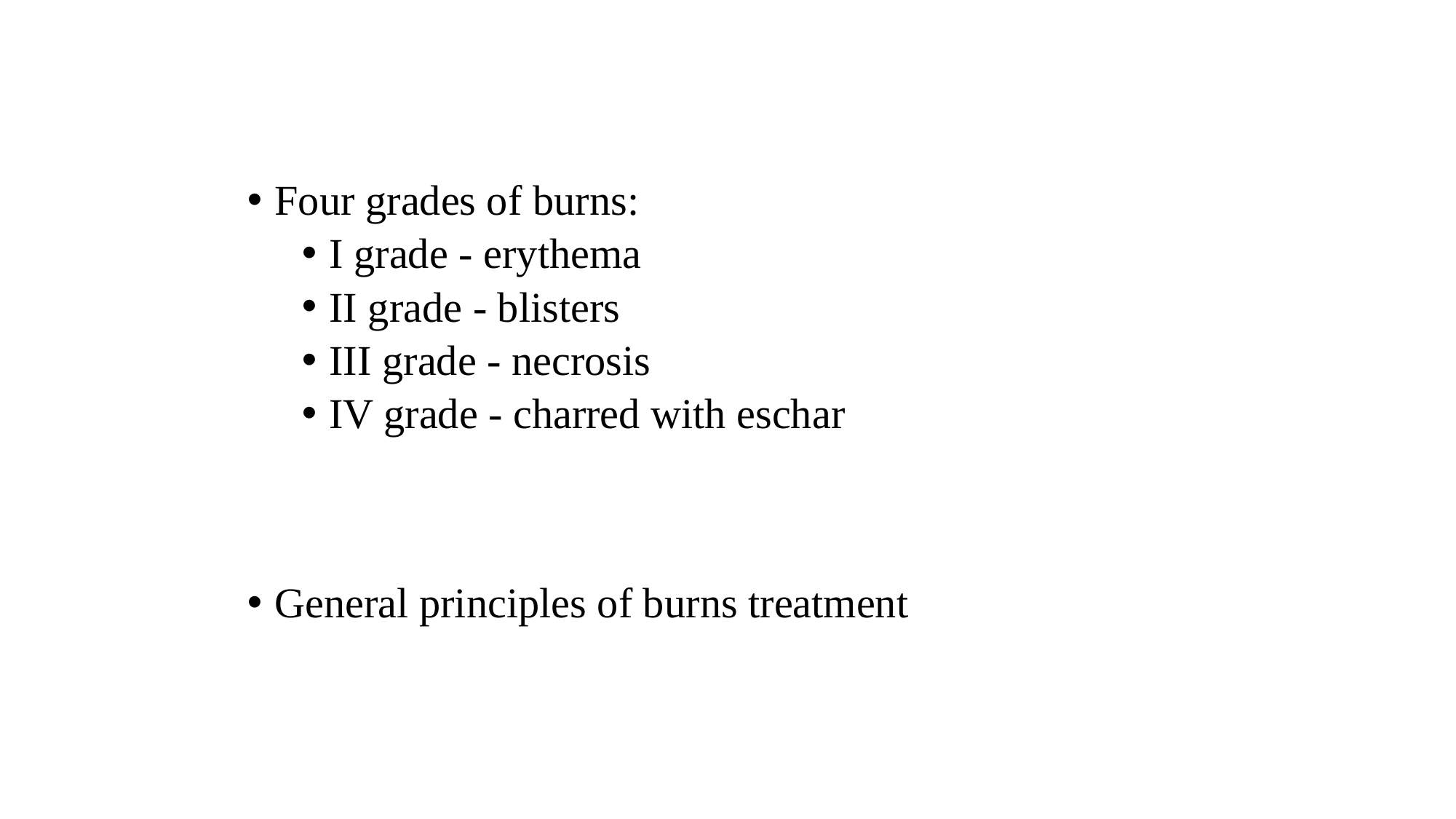

Four grades of burns:
I grade - erythema
II grade - blisters
III grade - necrosis
IV grade - charred with eschar

General principles of burns treatment